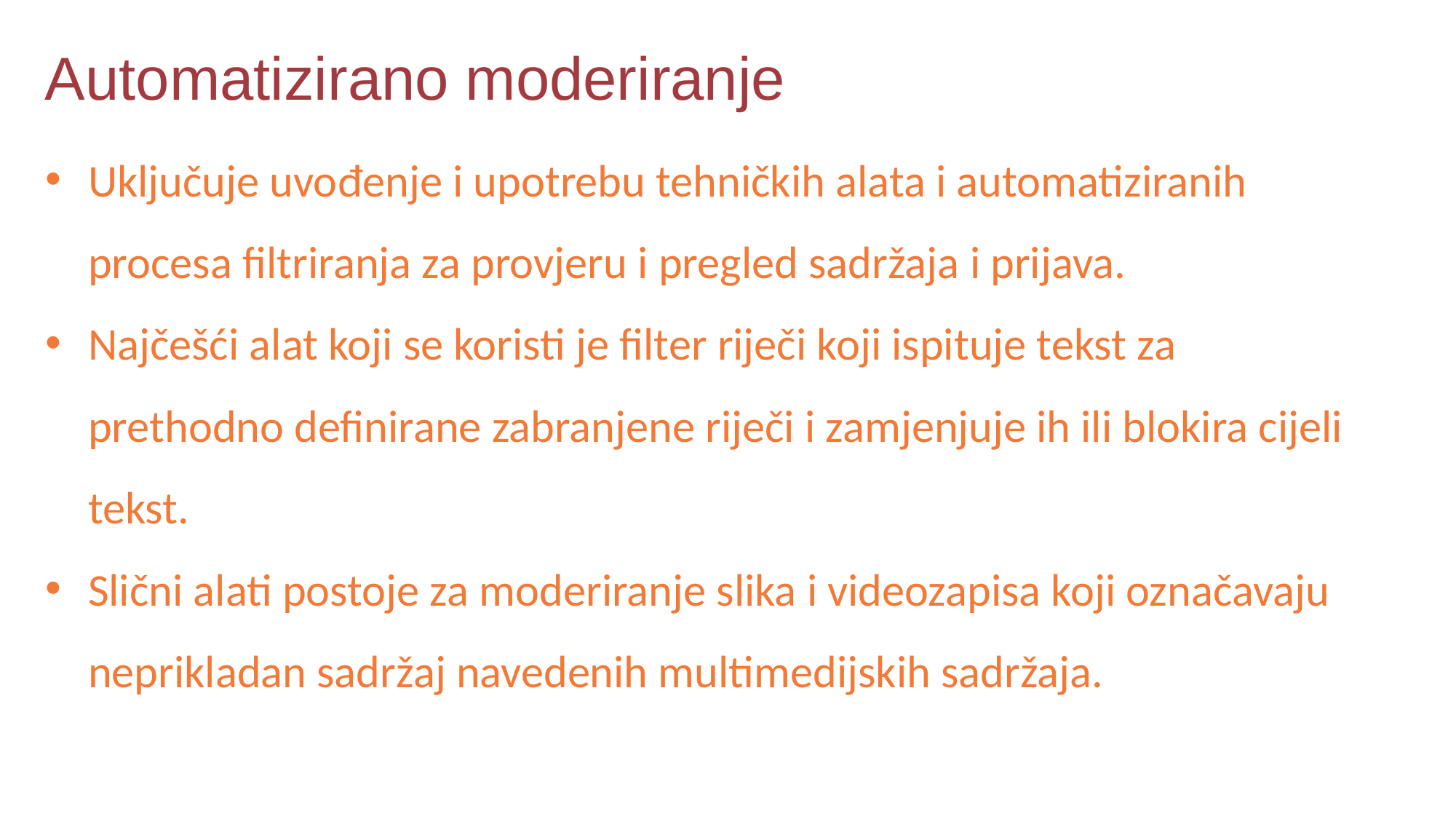

Automatizirano moderiranje
Uključuje uvođenje i upotrebu tehničkih alata i automatiziranih procesa filtriranja za provjeru i pregled sadržaja i prijava.
Najčešći alat koji se koristi je filter riječi koji ispituje tekst za prethodno definirane zabranjene riječi i zamjenjuje ih ili blokira cijeli tekst.
Slični alati postoje za moderiranje slika i videozapisa koji označavaju neprikladan sadržaj navedenih multimedijskih sadržaja.